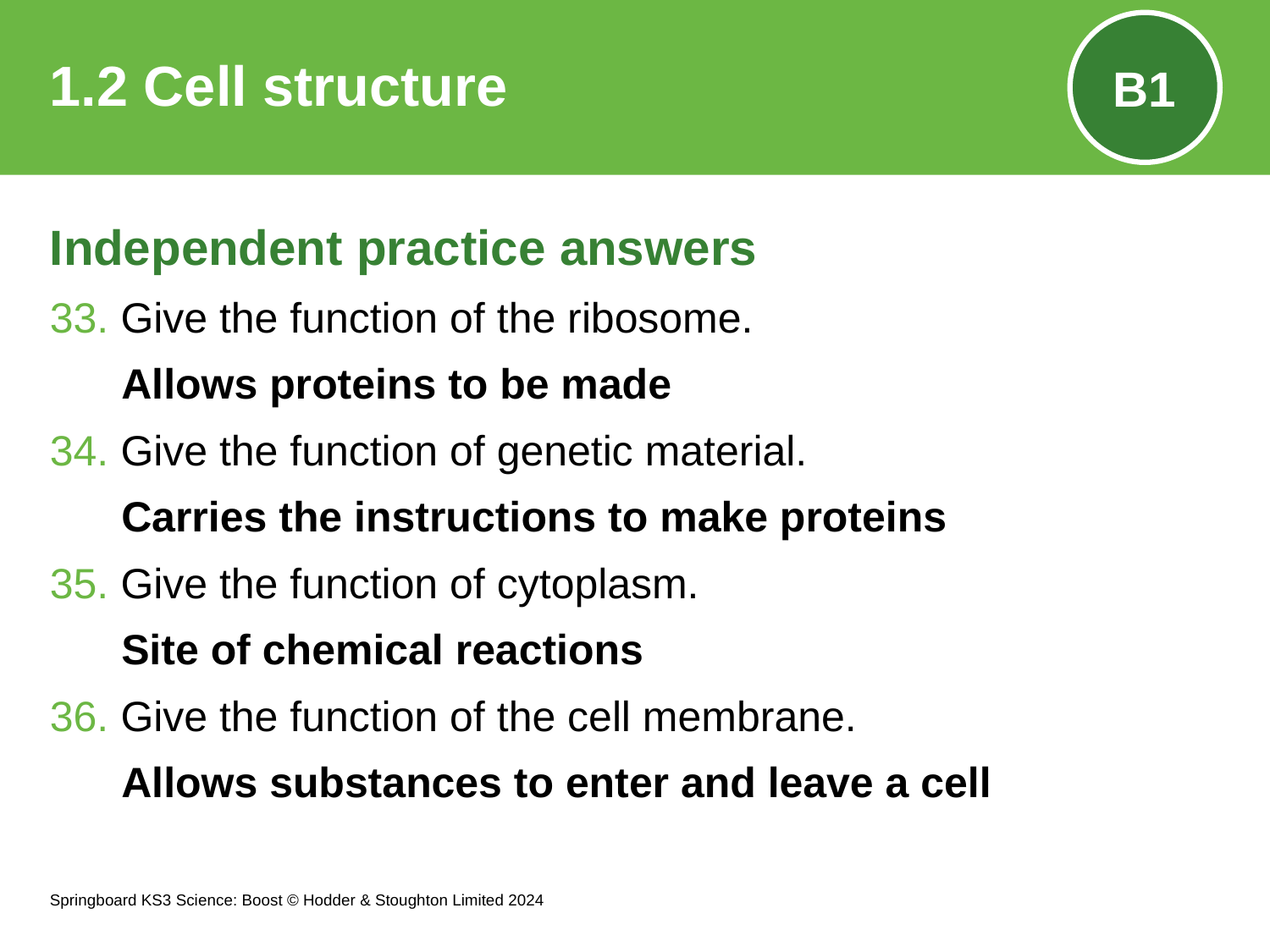

# 1.2 Cell structure
B1
Independent practice answers
33. Give the function of the ribosome.
Allows proteins to be made
34. Give the function of genetic material.
Carries the instructions to make proteins
35. Give the function of cytoplasm.
Site of chemical reactions
36. Give the function of the cell membrane.
Allows substances to enter and leave a cell

Springboard KS3 Science: Boost © Hodder & Stoughton Limited 2024